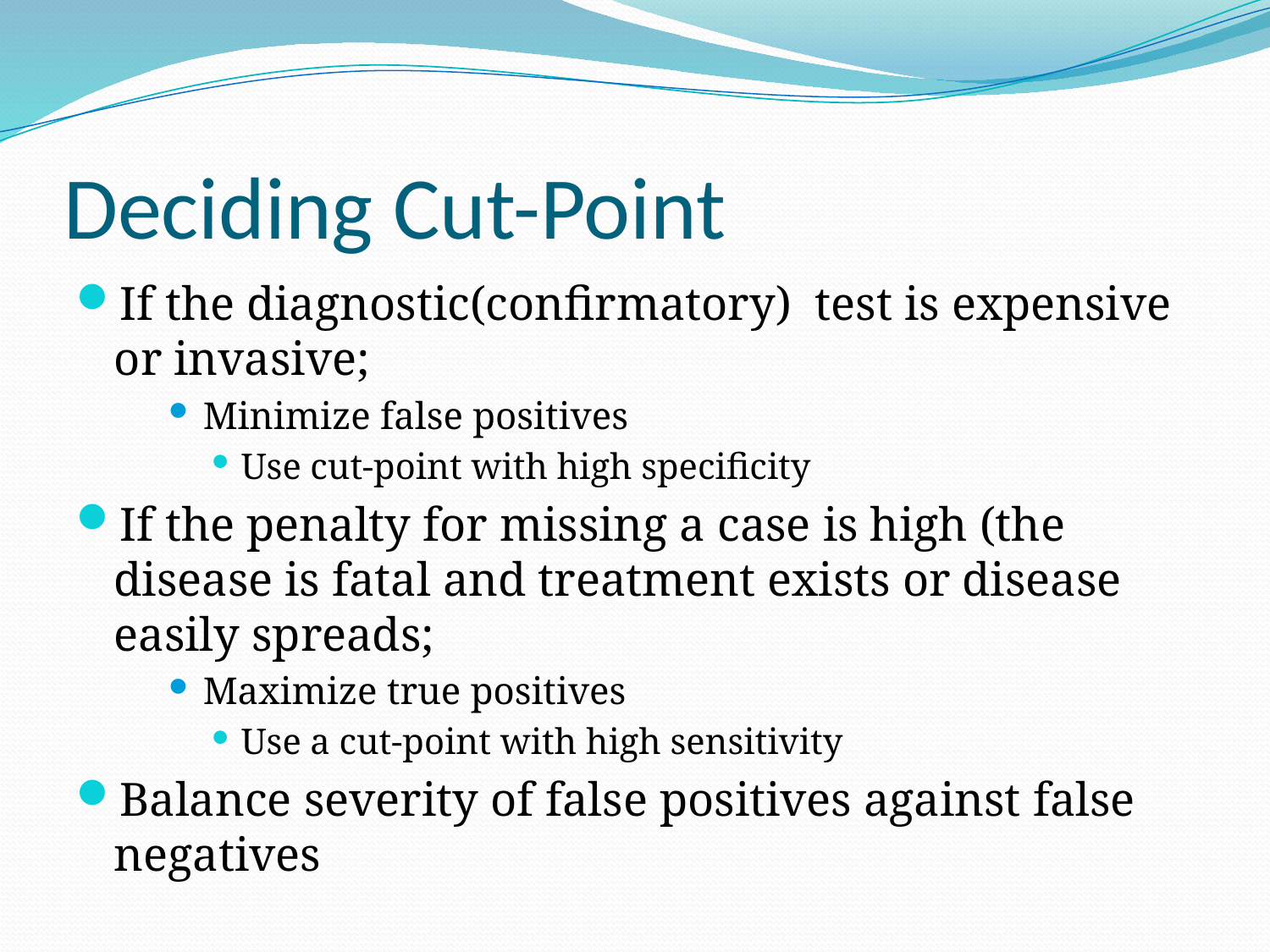

# Deciding Cut-Point
If the diagnostic(confirmatory)  test is expensive or invasive;
Minimize false positives
Use cut-point with high specificity
If the penalty for missing a case is high (the disease is fatal and treatment exists or disease easily spreads;
Maximize true positives
Use a cut-point with high sensitivity
Balance severity of false positives against false negatives